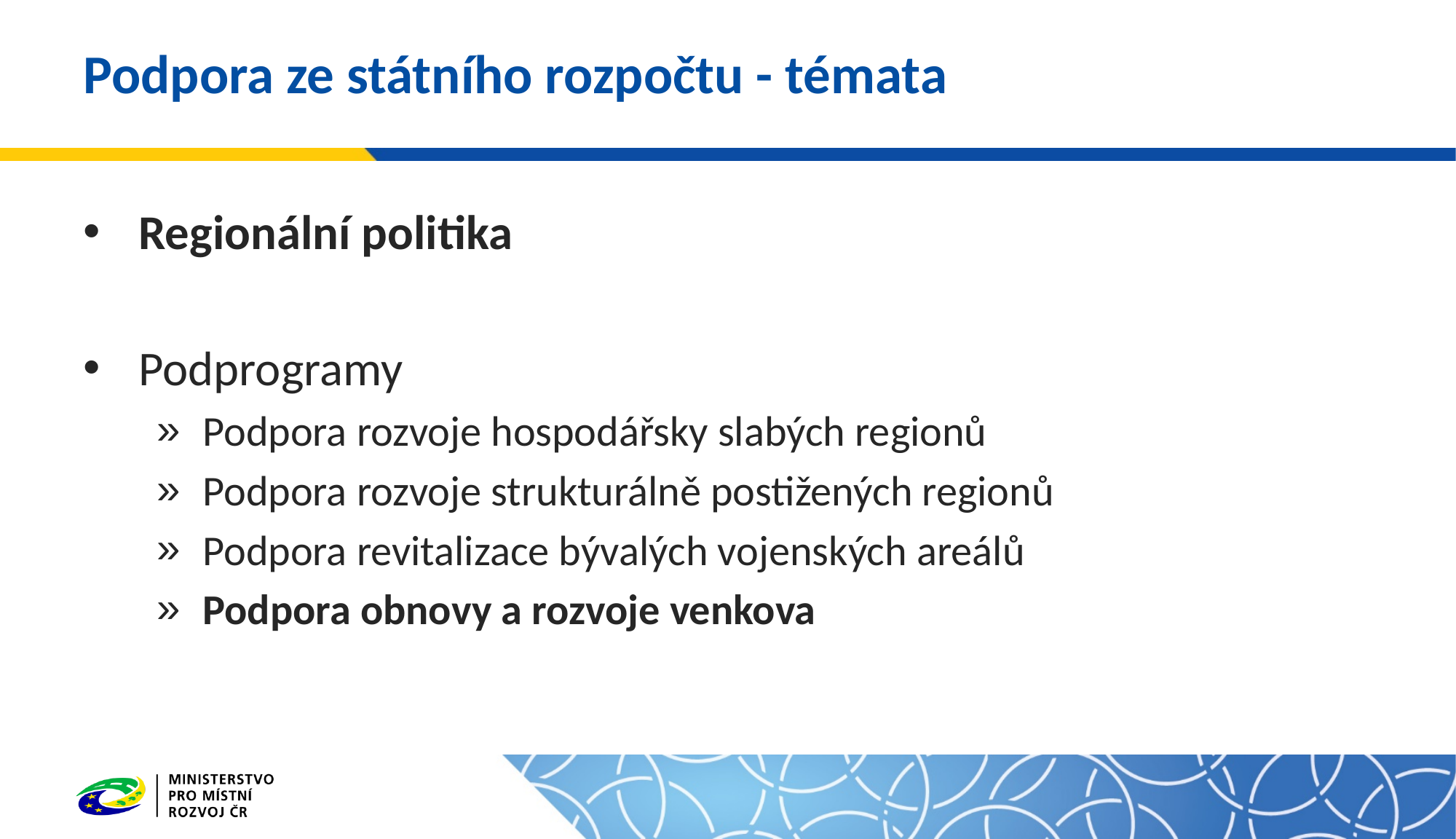

# Podpora ze státního rozpočtu - témata
Regionální politika

Podprogramy
Podpora rozvoje hospodářsky slabých regionů
Podpora rozvoje strukturálně postižených regionů
Podpora revitalizace bývalých vojenských areálů
Podpora obnovy a rozvoje venkova